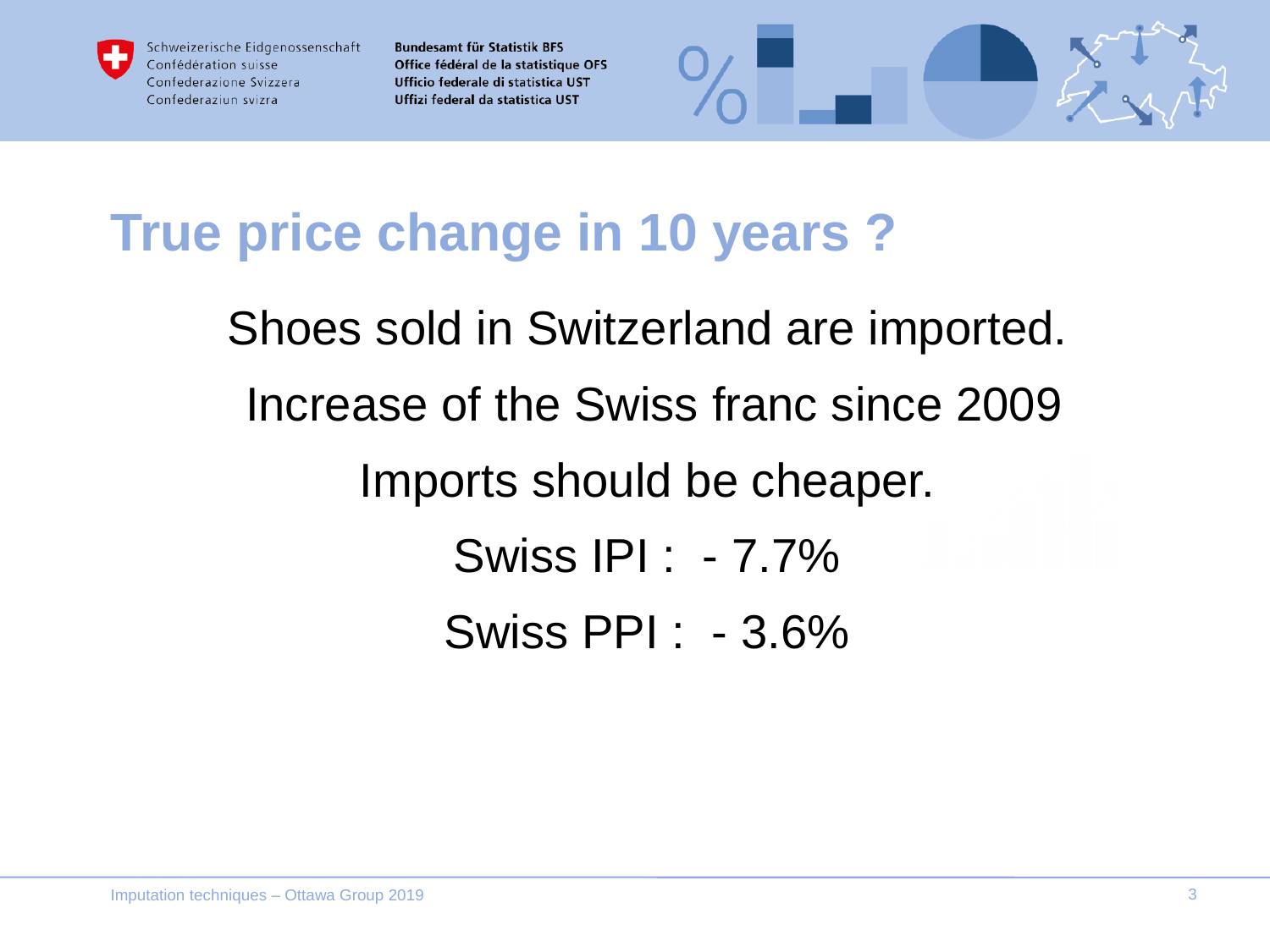

# True price change in 10 years ?
Shoes sold in Switzerland are imported.
Increase of the Swiss franc since 2009
Imports should be cheaper.
Swiss IPI :  - 7.7%
Swiss PPI :  - 3.6%